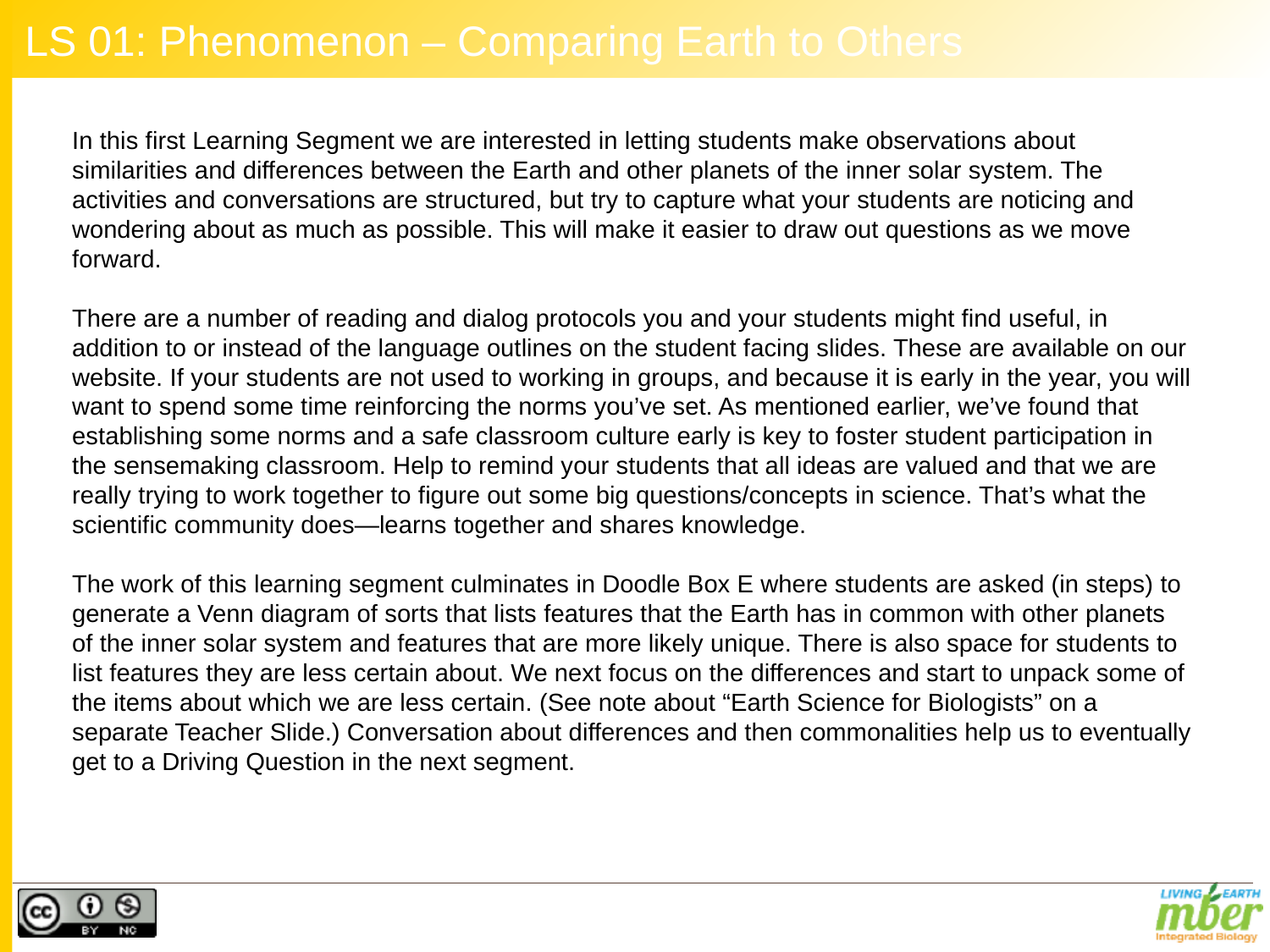

# LS 01: Phenomenon – Comparing Earth to Others
In this first Learning Segment we are interested in letting students make observations about similarities and differences between the Earth and other planets of the inner solar system. The activities and conversations are structured, but try to capture what your students are noticing and wondering about as much as possible. This will make it easier to draw out questions as we move forward.

There are a number of reading and dialog protocols you and your students might find useful, in addition to or instead of the language outlines on the student facing slides. These are available on our website. If your students are not used to working in groups, and because it is early in the year, you will want to spend some time reinforcing the norms you’ve set. As mentioned earlier, we’ve found that establishing some norms and a safe classroom culture early is key to foster student participation in the sensemaking classroom. Help to remind your students that all ideas are valued and that we are really trying to work together to figure out some big questions/concepts in science. That’s what the scientific community does—learns together and shares knowledge.

The work of this learning segment culminates in Doodle Box E where students are asked (in steps) to generate a Venn diagram of sorts that lists features that the Earth has in common with other planets of the inner solar system and features that are more likely unique. There is also space for students to list features they are less certain about. We next focus on the differences and start to unpack some of the items about which we are less certain. (See note about “Earth Science for Biologists” on a separate Teacher Slide.) Conversation about differences and then commonalities help us to eventually get to a Driving Question in the next segment.